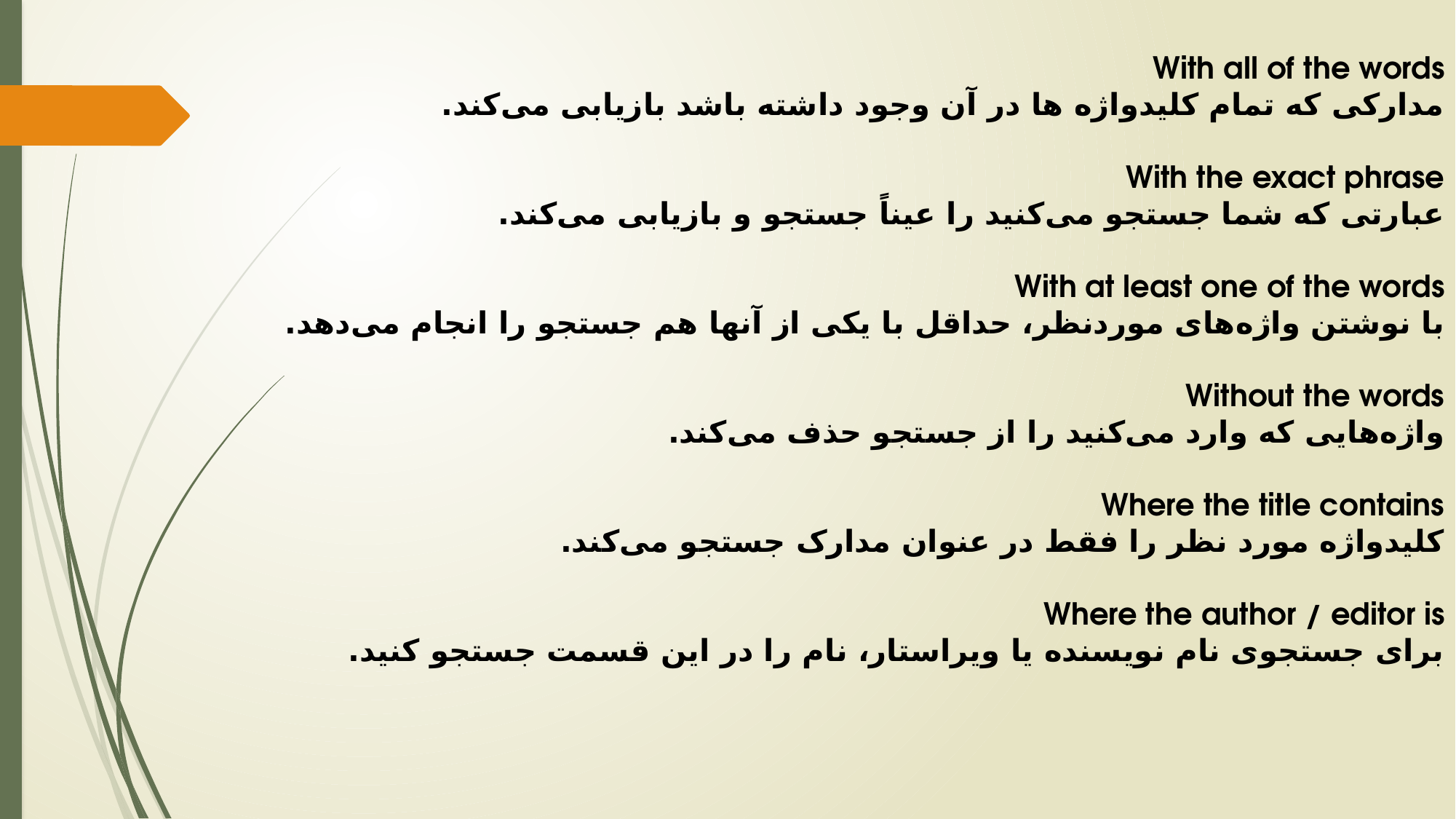

With all of the words
مدارکی که تمام کلیدواژه ها در آن وجود داشته باشد بازیابی می‌کند.

With the exact phrase
عبارتی که شما جستجو می‌کنید را عیناً جستجو و بازیابی می‌کند.

With at least one of the words
با نوشتن واژه‌های موردنظر، حداقل با یکی از آنها هم جستجو را انجام می‌دهد.

Without the words
واژه‌هایی که وارد می‌کنید را از جستجو حذف می‌کند.

Where the title contains
کلیدواژه مورد نظر را فقط در عنوان مدارک جستجو می‌کند.

Where the author / editor is
برای جستجوی نام نویسنده یا ویراستار، نام را در این قسمت جستجو کنید.